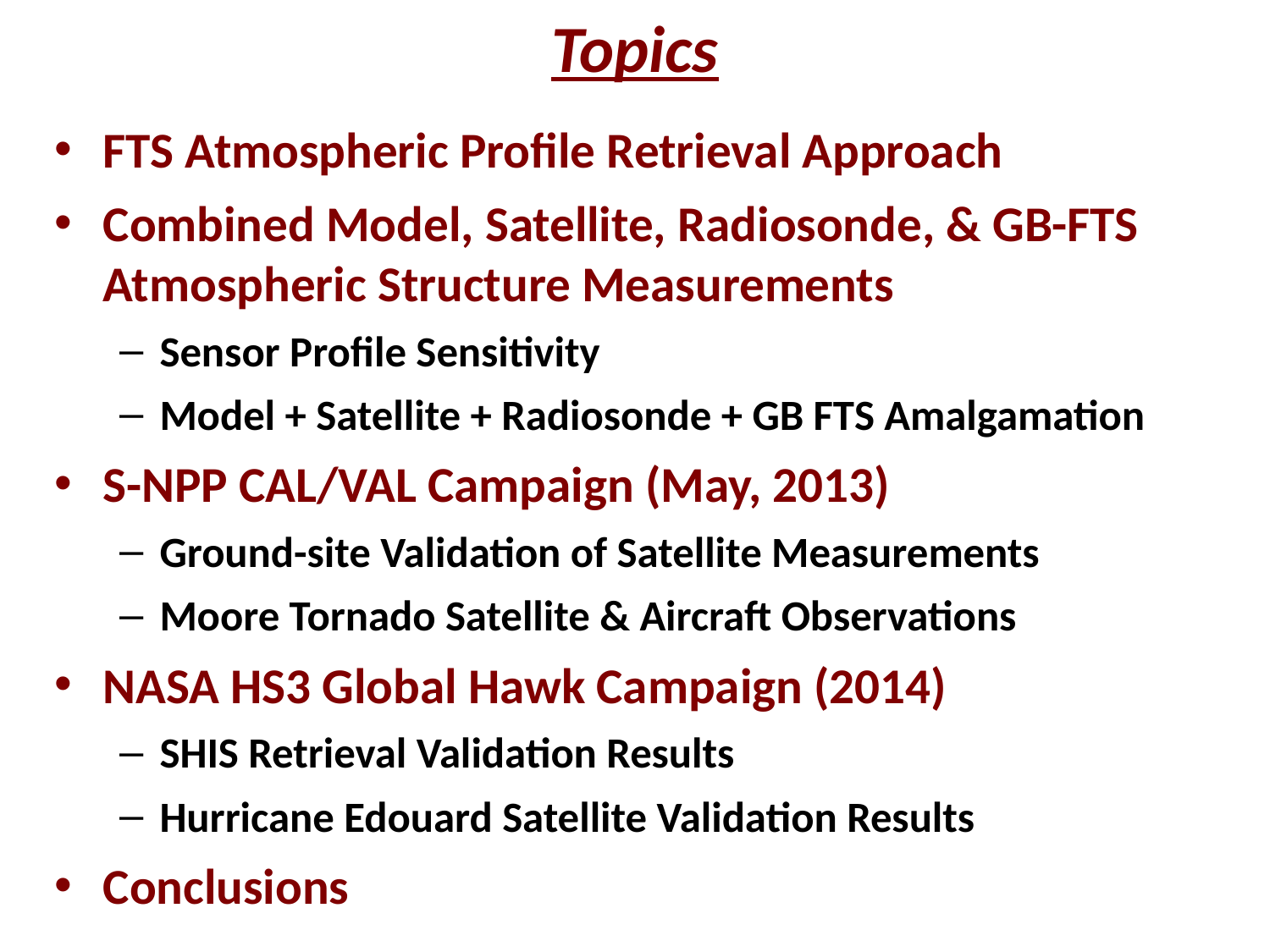

# Topics
FTS Atmospheric Profile Retrieval Approach
Combined Model, Satellite, Radiosonde, & GB-FTS Atmospheric Structure Measurements
Sensor Profile Sensitivity
Model + Satellite + Radiosonde + GB FTS Amalgamation
S-NPP CAL/VAL Campaign (May, 2013)
Ground-site Validation of Satellite Measurements
Moore Tornado Satellite & Aircraft Observations
NASA HS3 Global Hawk Campaign (2014)
SHIS Retrieval Validation Results
Hurricane Edouard Satellite Validation Results
Conclusions